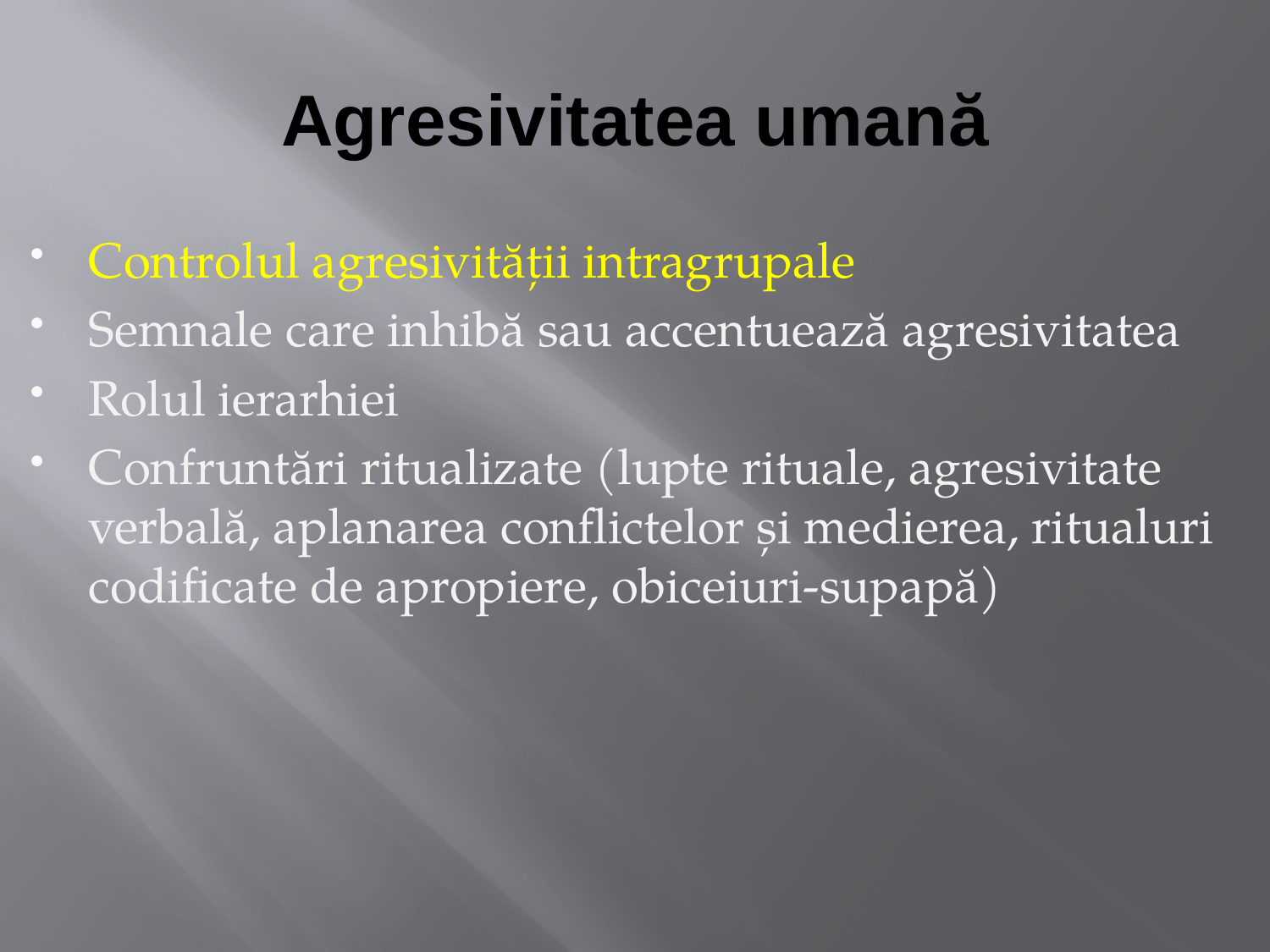

# Agresivitatea umană
Controlul agresivităţii intragrupale
Semnale care inhibă sau accentuează agresivitatea
Rolul ierarhiei
Confruntări ritualizate (lupte rituale, agresivitate verbală, aplanarea conflictelor şi medierea, ritualuri codificate de apropiere, obiceiuri-supapă)